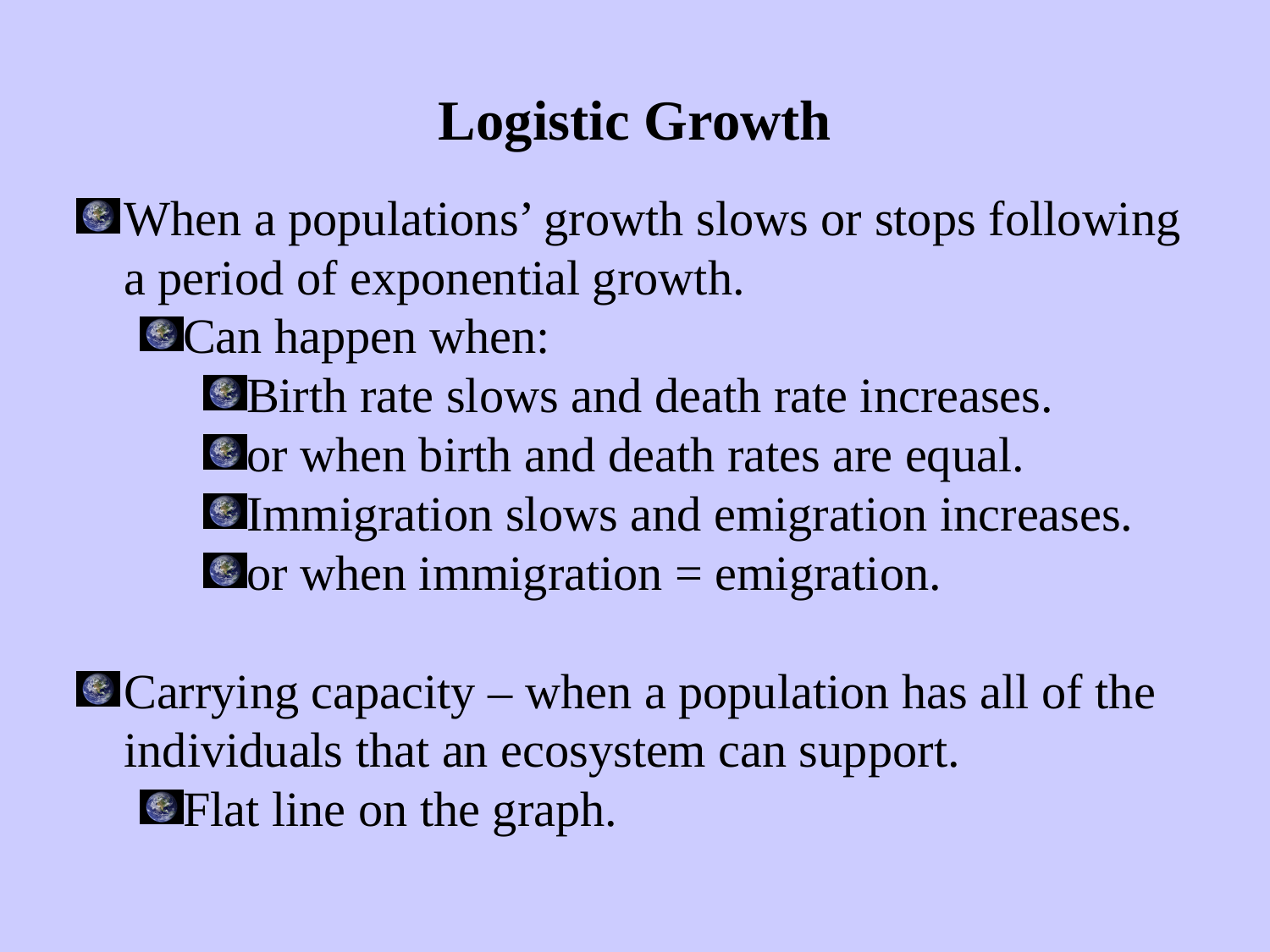

# Logistic Growth
When a populations’ growth slows or stops following a period of exponential growth.
Can happen when:
Birth rate slows and death rate increases.
or when birth and death rates are equal.
Immigration slows and emigration increases.
or when immigration = emigration.

Carrying capacity – when a population has all of the individuals that an ecosystem can support.
Flat line on the graph.